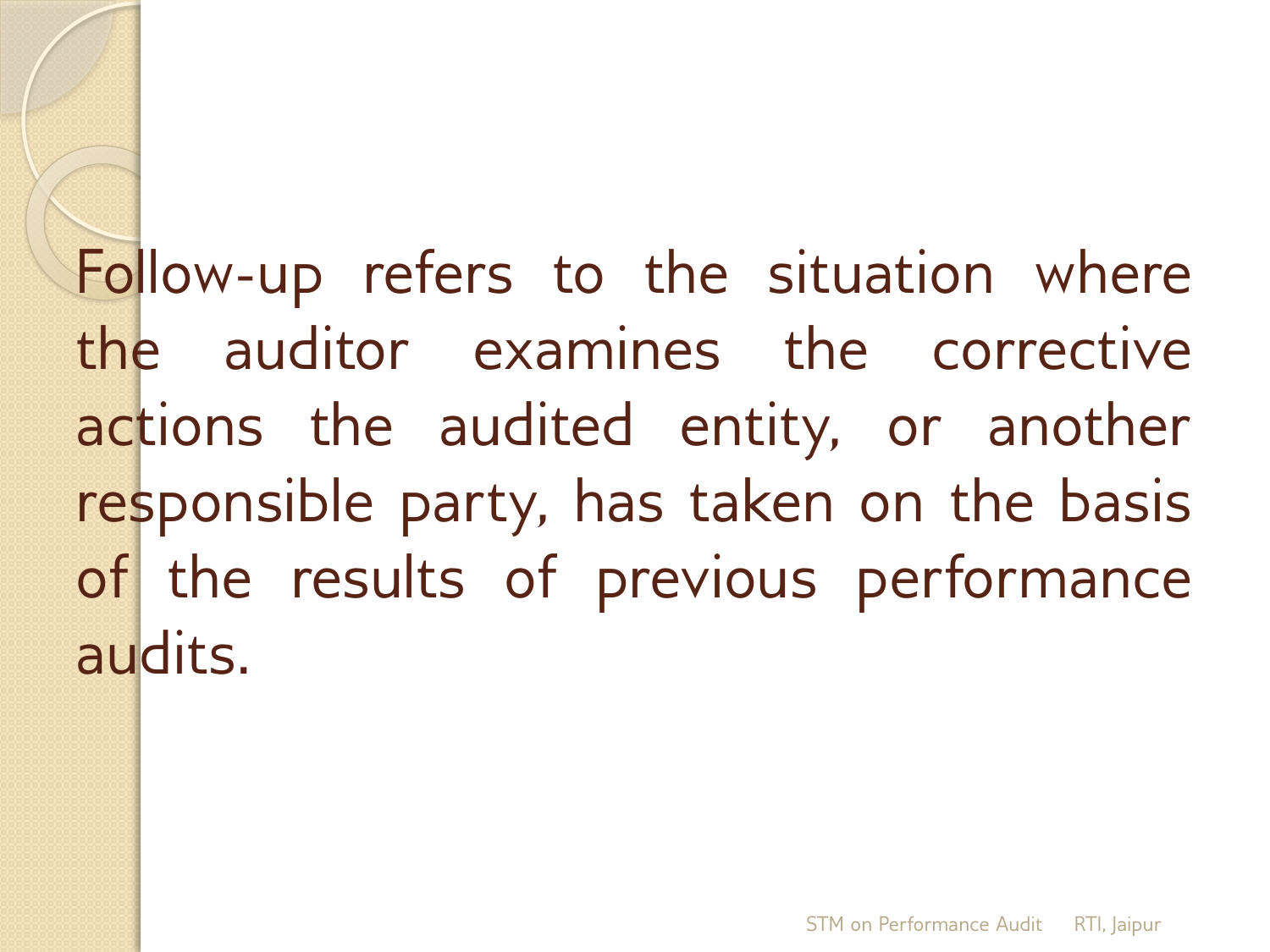

# Follow-up refers to the situation where the auditor examines the corrective actions the audited entity, or another responsible party, has taken on the basis of the results of previous performance audits.
STM on Performance Audit     RTI, Jaipur